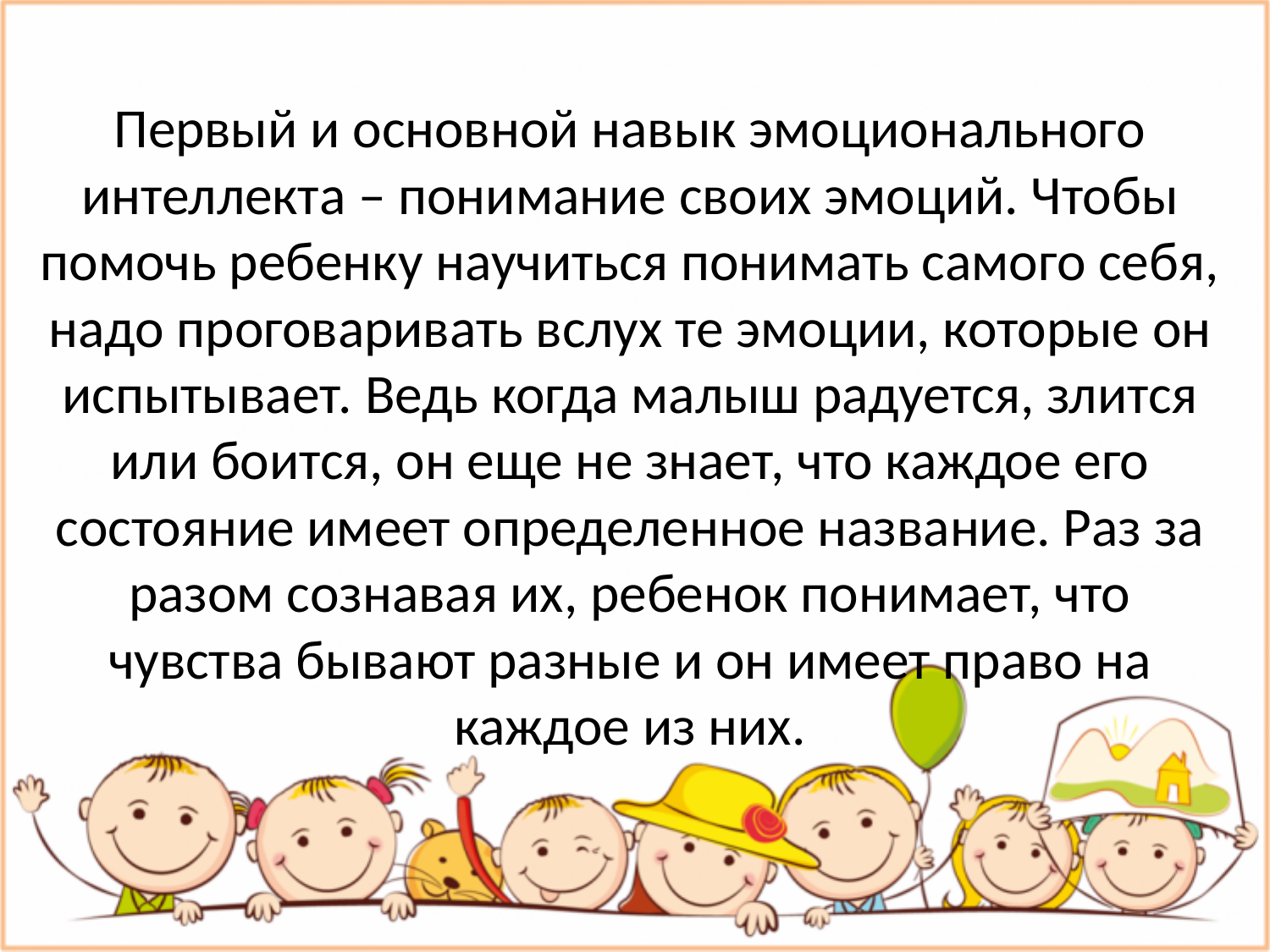

#
Первый и основной навык эмоционального интеллекта – понимание своих эмоций. Чтобы помочь ребенку научиться понимать самого себя, надо проговаривать вслух те эмоции, которые он испытывает. Ведь когда малыш радуется, злится или боится, он еще не знает, что каждое его состояние имеет определенное название. Раз за разом сознавая их, ребенок понимает, что чувства бывают разные и он имеет право на каждое из них.